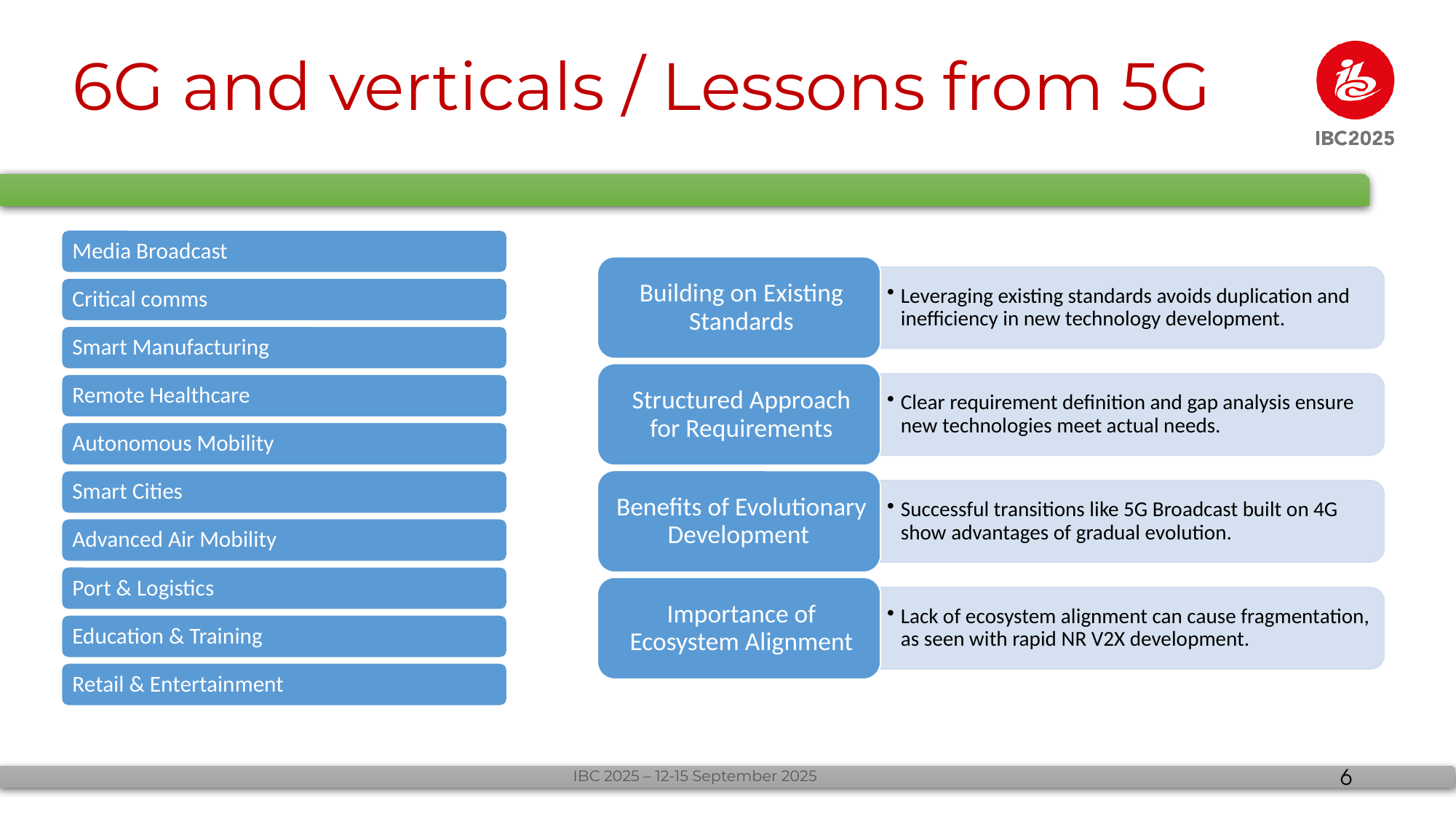

# 6G and verticals / Lessons from 5G
Media Broadcast
Critical comms
Smart Manufacturing
Remote Healthcare
Autonomous Mobility
Smart Cities
Advanced Air Mobility
Port & Logistics
Education & Training
Retail & Entertainment
Leveraging existing standards avoids duplication and inefficiency in new technology development.​
Building on Existing Standards​
Clear requirement definition and gap analysis ensure new technologies meet actual needs.​
Structured Approach for Requirements​
Successful transitions like 5G Broadcast built on 4G show advantages of gradual evolution.​
Benefits of Evolutionary Development​
Lack of ecosystem alignment can cause fragmentation, as seen with rapid NR V2X development.​
Importance of Ecosystem Alignment​